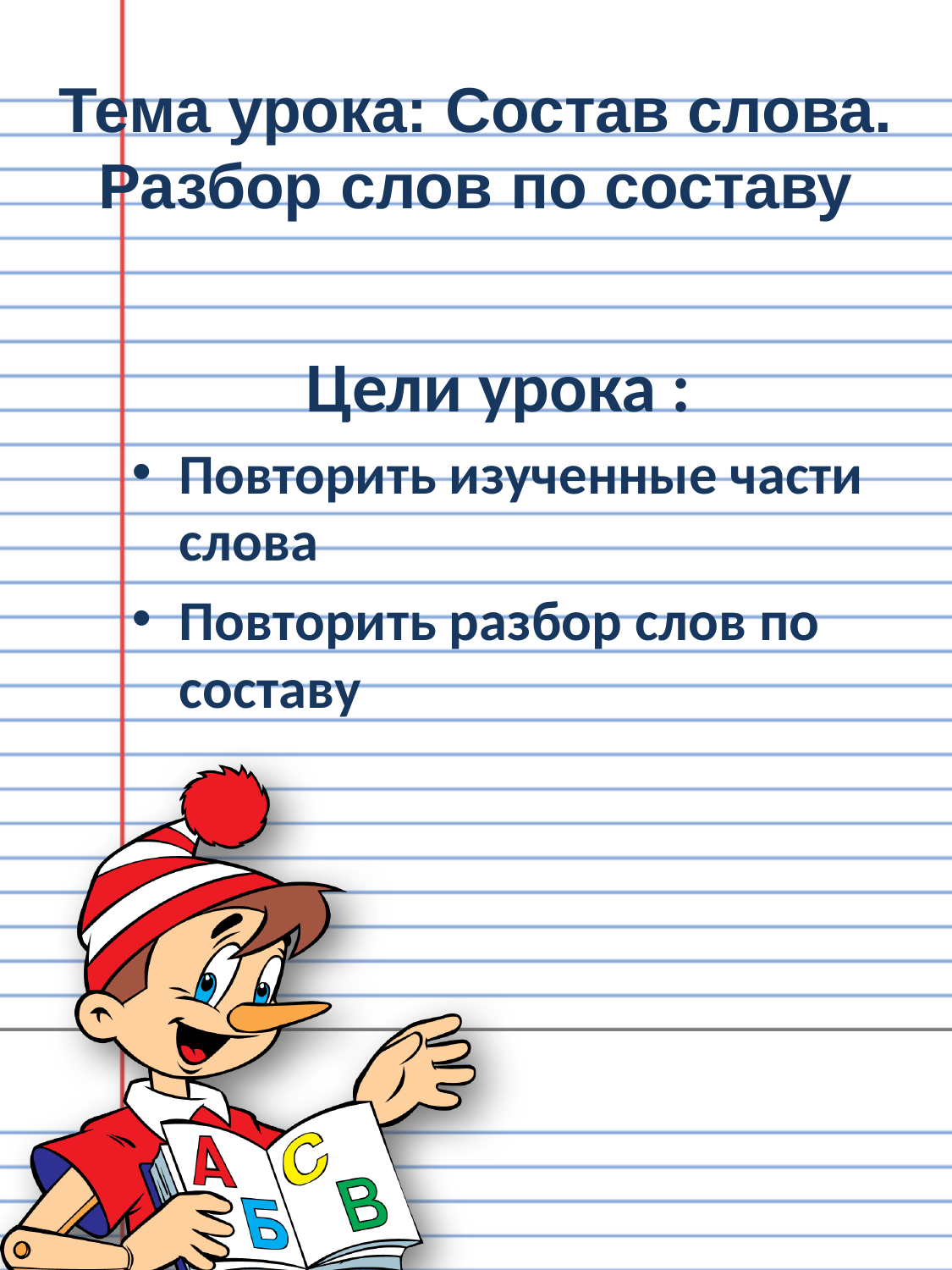

# Тема урока: Состав слова. Разбор слов по составу
           Цели урока :
Повторить изученные части слова
Повторить разбор слов по составу